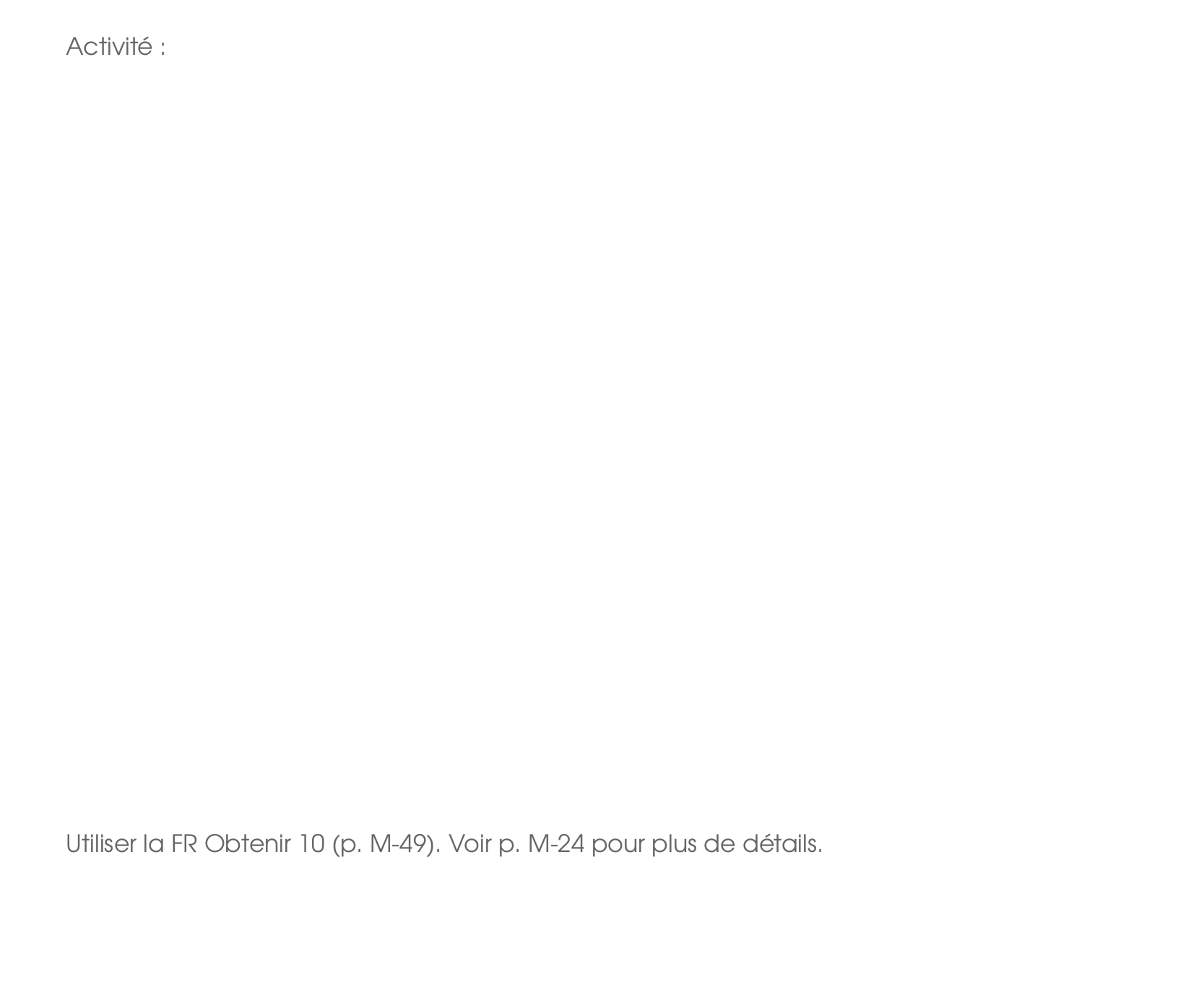

Activité :
Utiliser la FR Obtenir 10 (p. M-49). Voir p. M-24 pour plus de détails.